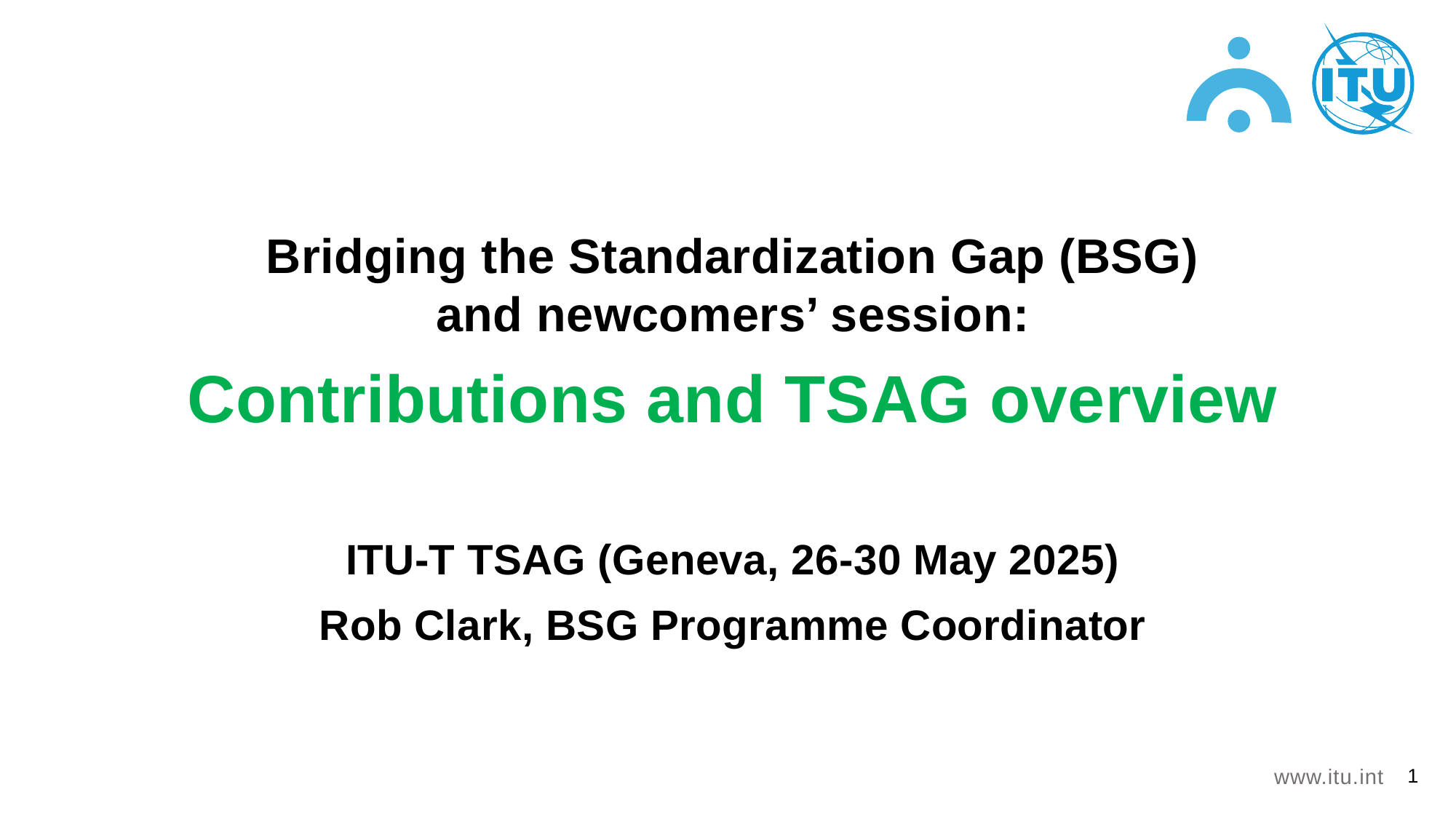

Bridging the Standardization Gap (BSG)
and newcomers’ session:
Contributions and TSAG overview

ITU-T TSAG (Geneva, 26-30 May 2025)
Rob Clark, BSG Programme Coordinator